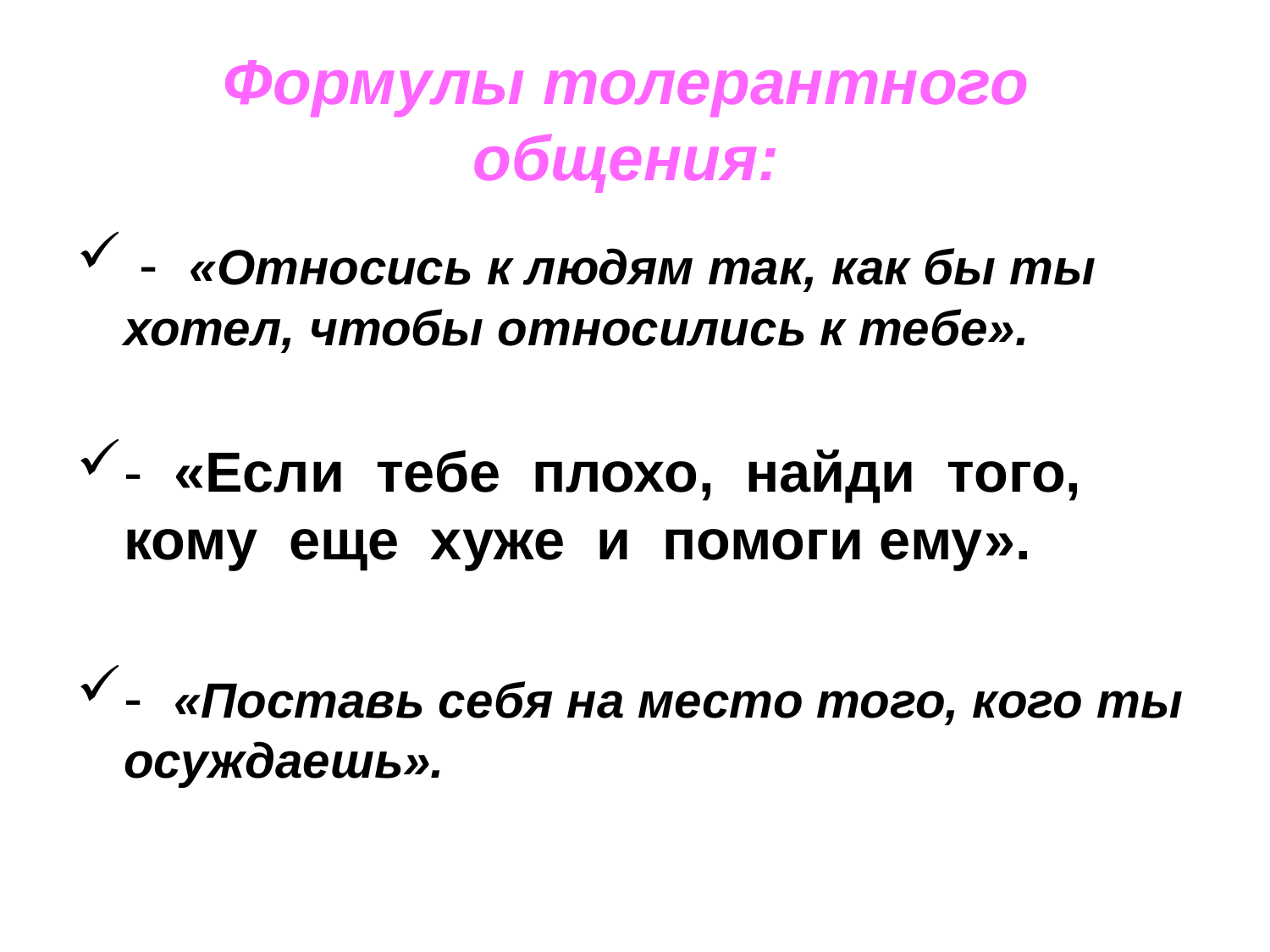

# Формулы толерантного  общения:
 -  «Относись к людям так, как бы ты хотел, чтобы относились к тебе».

-  «Если  тебе  плохо,  найди  того,  кому  еще  хуже  и  помоги ему».

-  «Поставь себя на место того, кого ты осуждаешь».